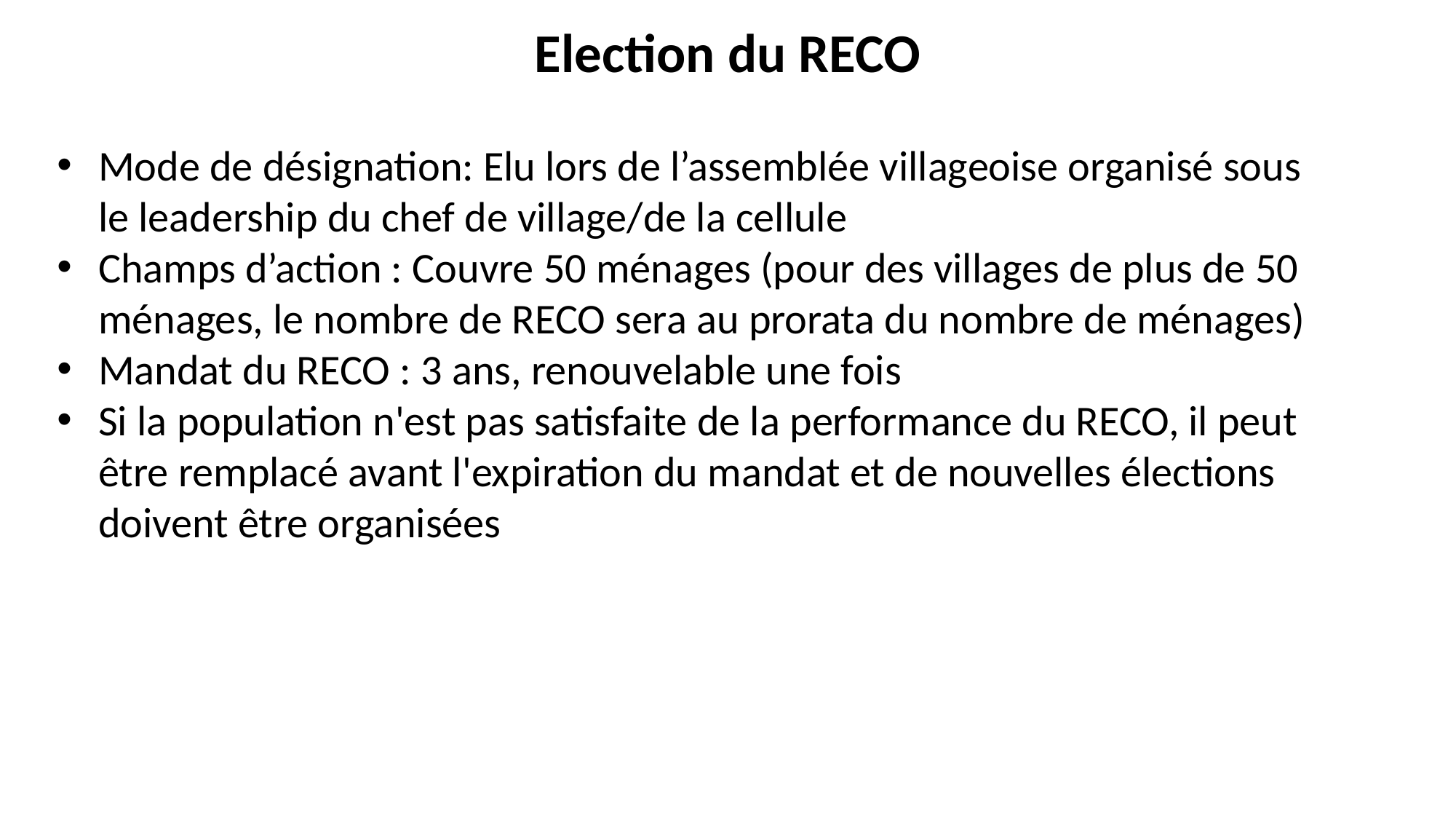

# Election du RECO
Mode de désignation: Elu lors de l’assemblée villageoise organisé sous le leadership du chef de village/de la cellule
Champs d’action : Couvre 50 ménages (pour des villages de plus de 50 ménages, le nombre de RECO sera au prorata du nombre de ménages)
Mandat du RECO : 3 ans, renouvelable une fois
Si la population n'est pas satisfaite de la performance du RECO, il peut être remplacé avant l'expiration du mandat et de nouvelles élections doivent être organisées